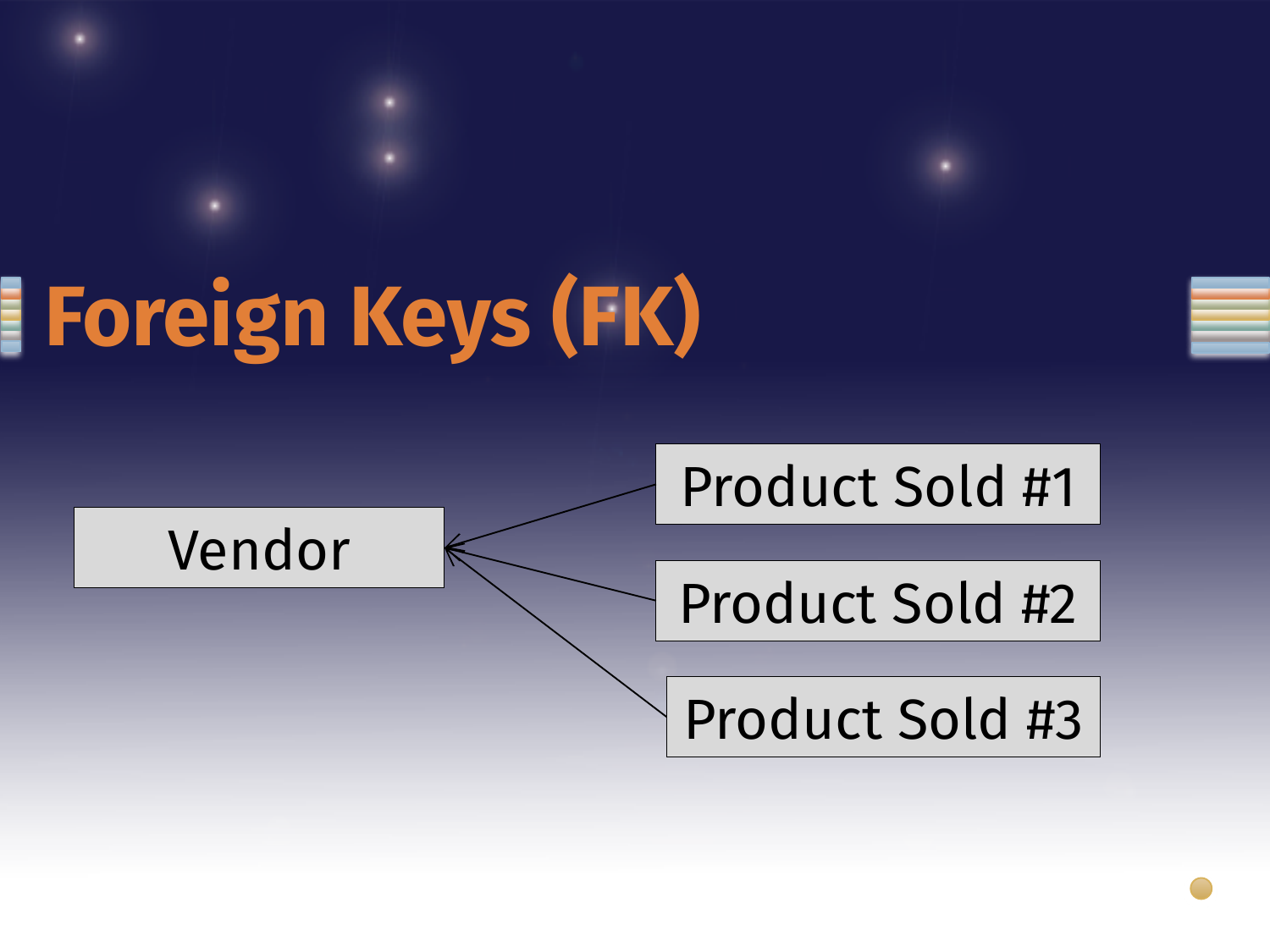

# Foreign Keys (FK)

Product Sold #1
Vendor
Product Sold #2
Product Sold #3